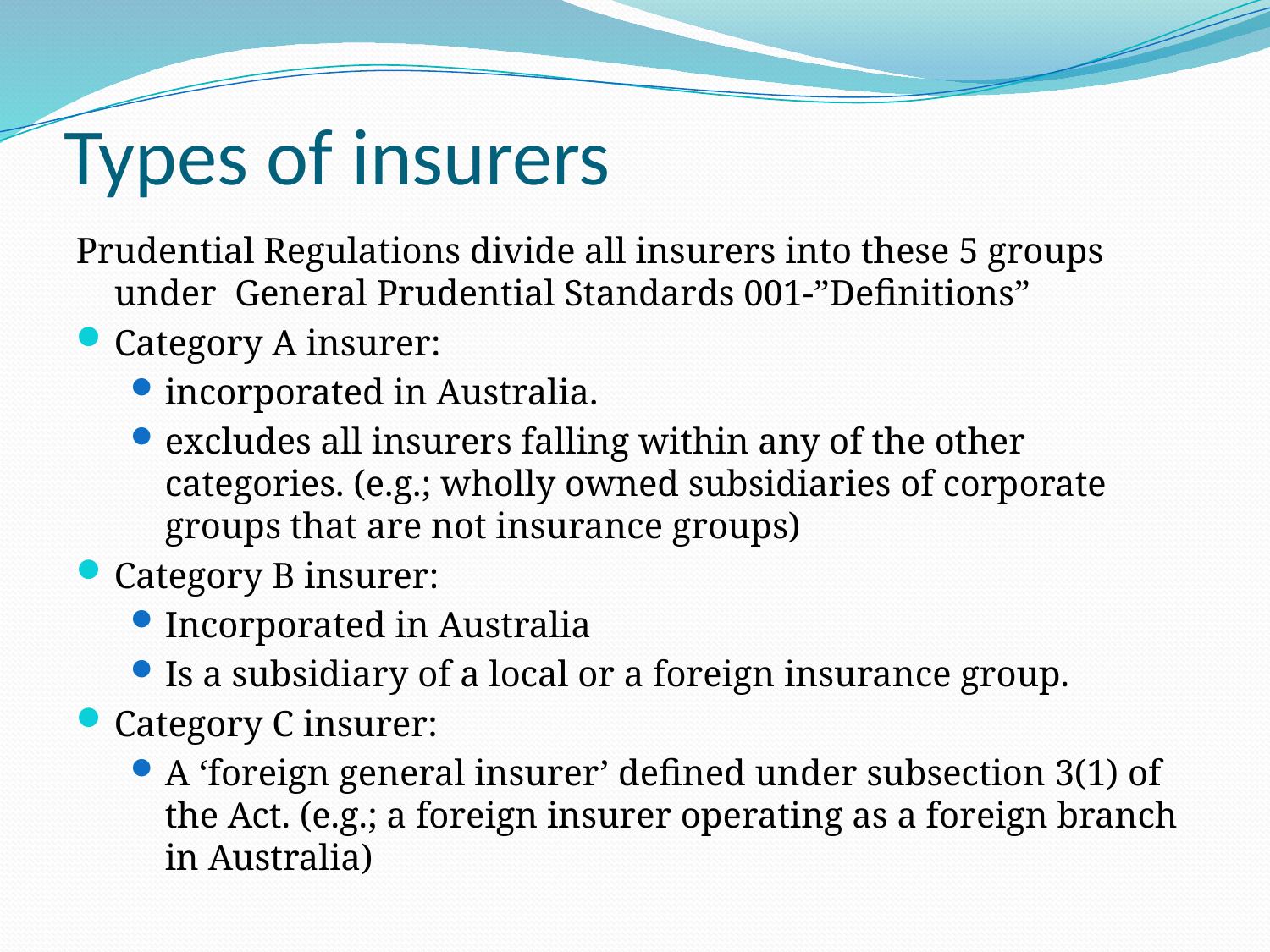

# Types of insurers
Prudential Regulations divide all insurers into these 5 groups under  General Prudential Standards 001-”Definitions”
Category A insurer:
incorporated in Australia.
excludes all insurers falling within any of the other categories. (e.g.; wholly owned subsidiaries of corporate groups that are not insurance groups)
Category B insurer:
Incorporated in Australia
Is a subsidiary of a local or a foreign insurance group.
Category C insurer:
A ‘foreign general insurer’ defined under subsection 3(1) of the Act. (e.g.; a foreign insurer operating as a foreign branch in Australia)